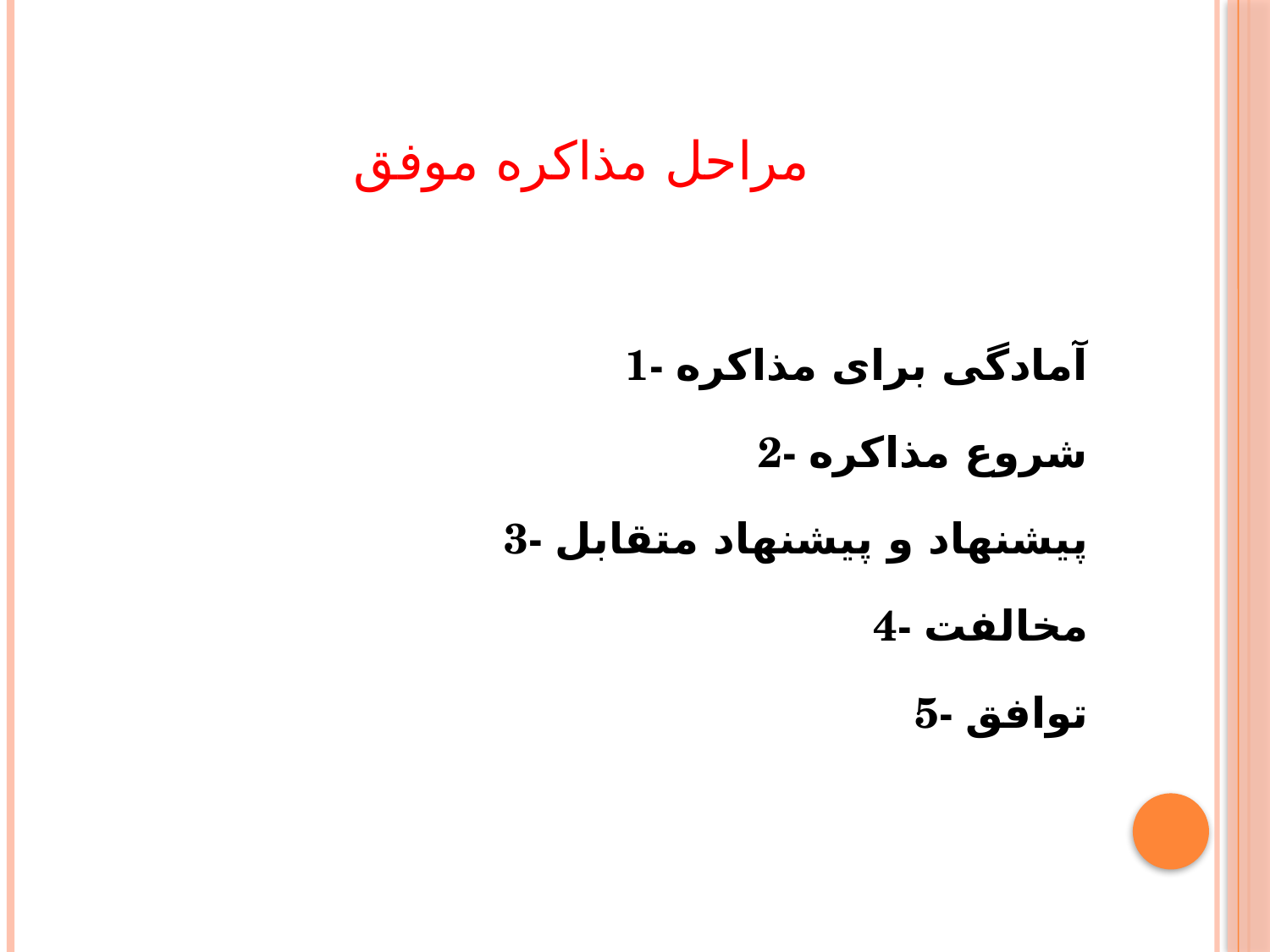

# مراحل مذاکره موفق
1- آمادگی برای مذاکره
2- شروع مذاکره
3- پیشنهاد و پیشنهاد متقابل
4- مخالفت
5- توافق